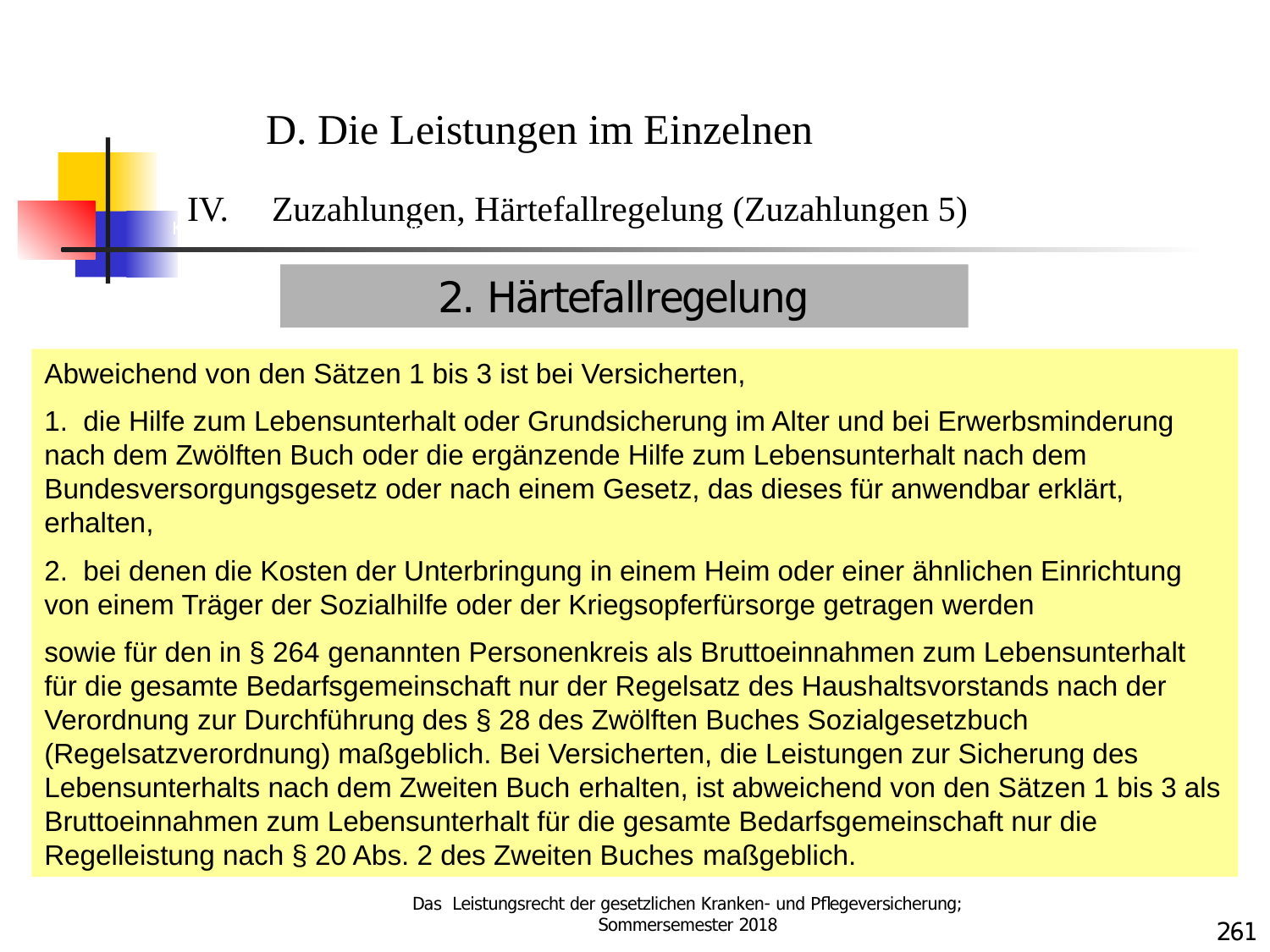

Krankenbehandlung 5 (Zuzahlungen)
D. Die Leistungen im Einzelnen

Zuzahlungen, Härtefallregelung (Zuzahlungen 5)
2. Härtefallregelung
Abweichend von den Sätzen 1 bis 3 ist bei Versicherten,
1.  die Hilfe zum Lebensunterhalt oder Grundsicherung im Alter und bei Erwerbsminderung nach dem Zwölften Buch oder die ergänzende Hilfe zum Lebensunterhalt nach dem Bundesversorgungsgesetz oder nach einem Gesetz, das dieses für anwendbar erklärt, erhalten,
2.  bei denen die Kosten der Unterbringung in einem Heim oder einer ähnlichen Einrichtung von einem Träger der Sozialhilfe oder der Kriegsopferfürsorge getragen werden
sowie für den in § 264 genannten Personenkreis als Bruttoeinnahmen zum Lebensunterhalt für die gesamte Bedarfsgemeinschaft nur der Regelsatz des Haushaltsvorstands nach der Verordnung zur Durchführung des § 28 des Zwölften Buches Sozialgesetzbuch (Regelsatzverordnung) maßgeblich. Bei Versicherten, die Leistungen zur Sicherung des Lebensunterhalts nach dem Zweiten Buch erhalten, ist abweichend von den Sätzen 1 bis 3 als Bruttoeinnahmen zum Lebensunterhalt für die gesamte Bedarfsgemeinschaft nur die Regelleistung nach § 20 Abs. 2 des Zweiten Buches maßgeblich.
Krankheit
Das  Leistungsrecht der gesetzlichen Kranken- und Pflegeversicherung; Sommersemester 2018
261